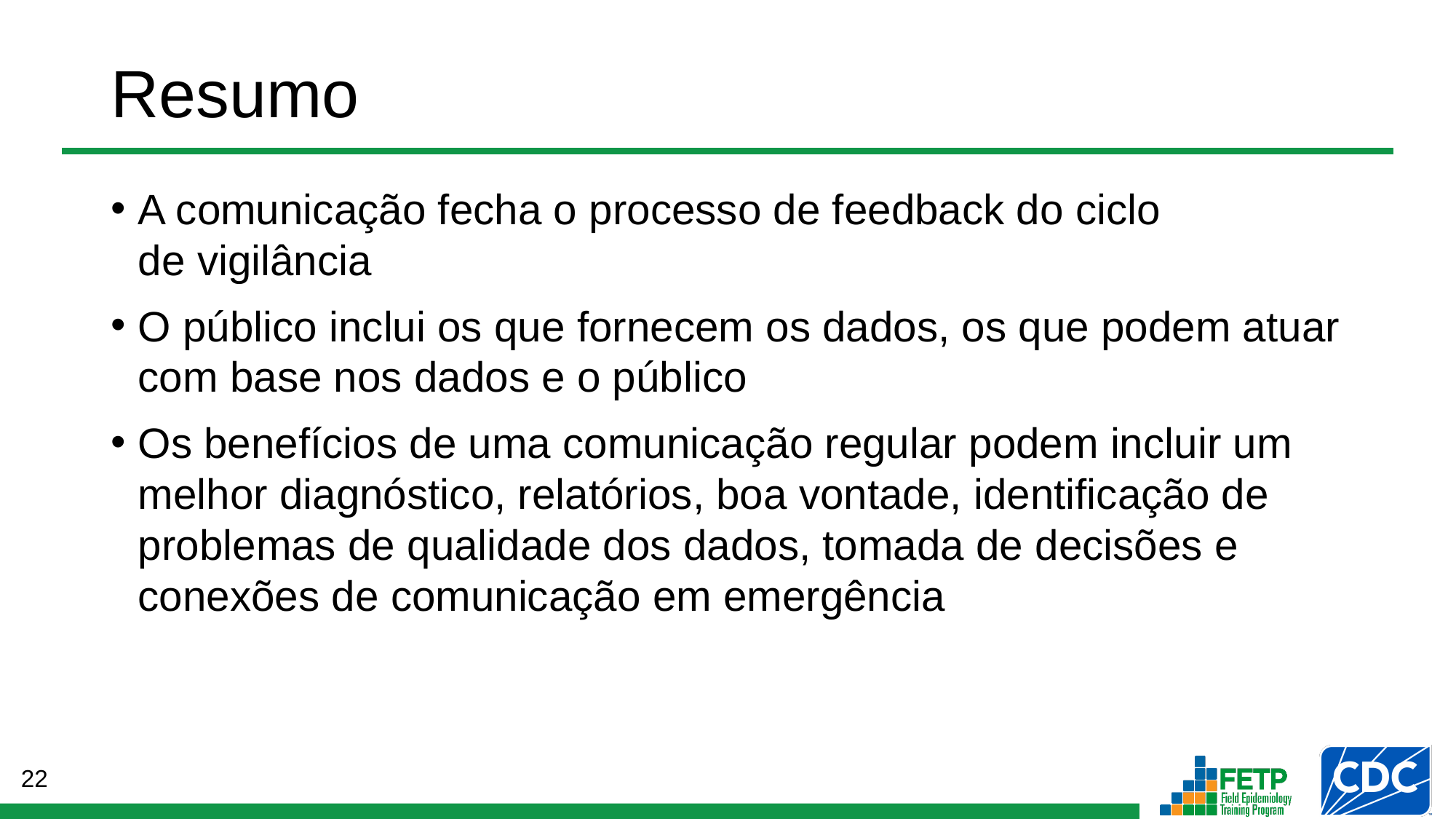

# Resumo
A comunicação fecha o processo de feedback do ciclo
de vigilância
O público inclui os que fornecem os dados, os que podem atuar com base nos dados e o público
Os benefícios de uma comunicação regular podem incluir um melhor diagnóstico, relatórios, boa vontade, identificação de problemas de qualidade dos dados, tomada de decisões e conexões de comunicação em emergência